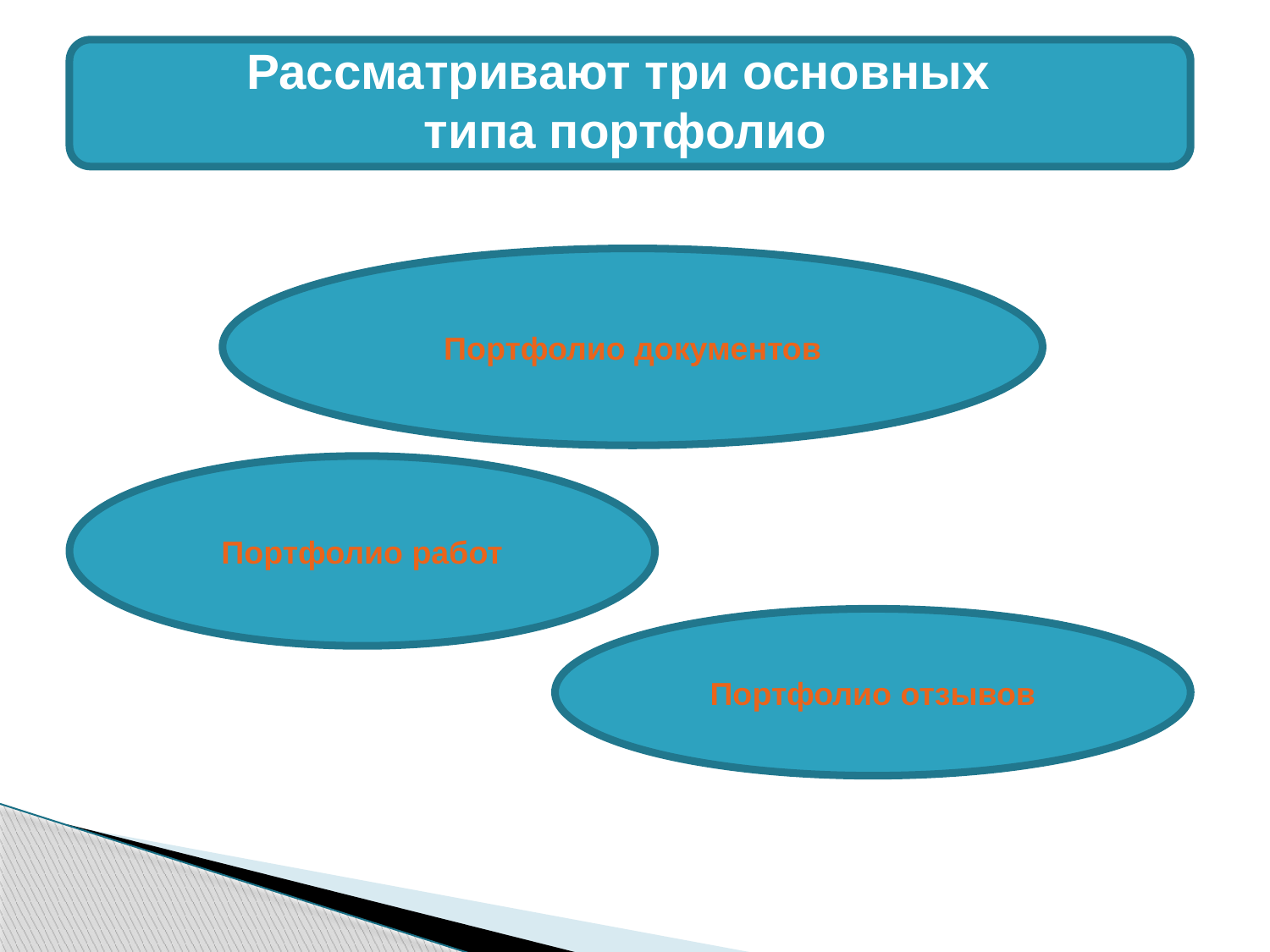

Рассматривают три основных
типа портфолио

Портфолио документов
Портфолио работ
Портфолио отзывов